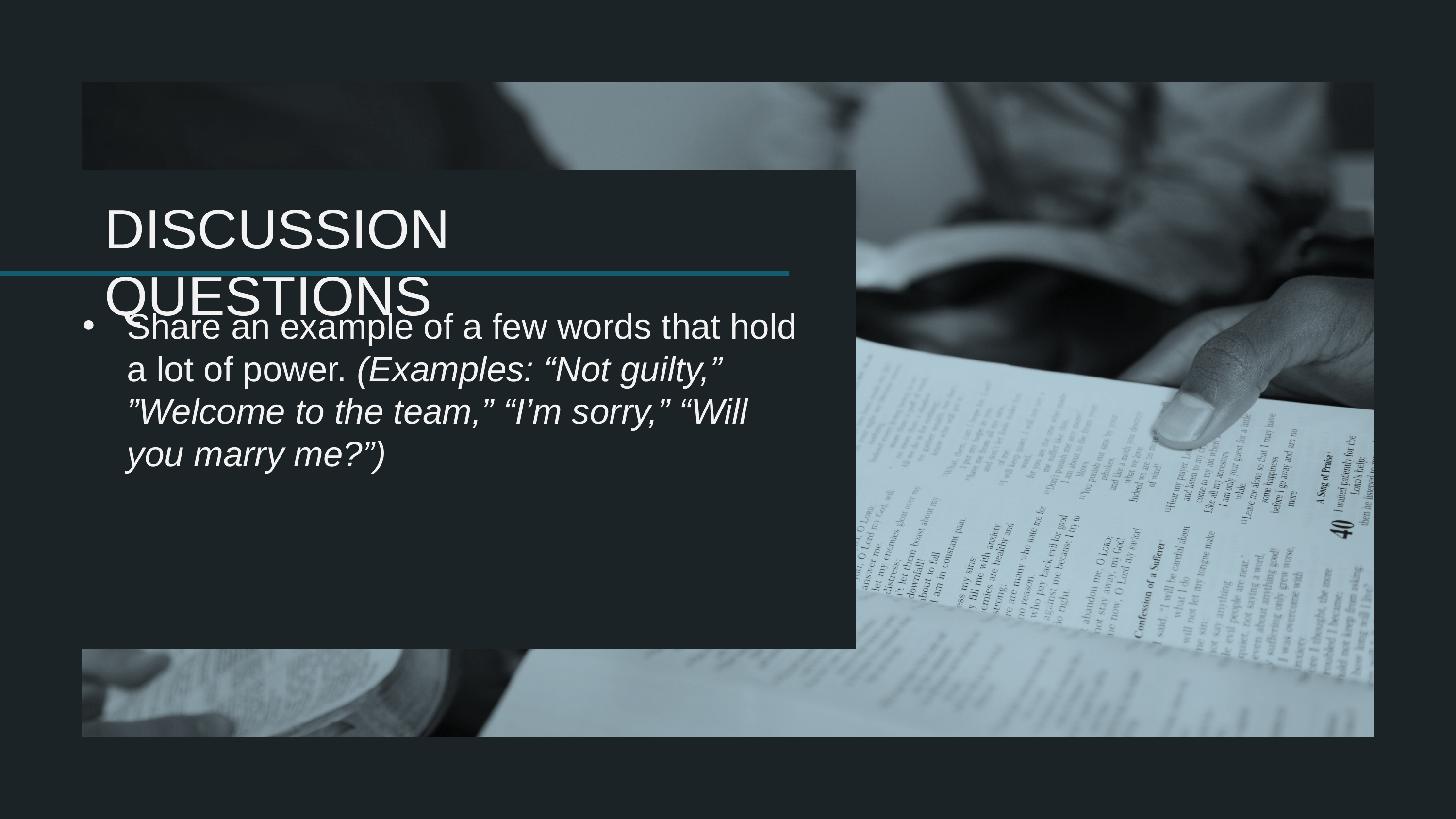

Share an example of a few words that hold a lot of power. (Examples: “Not guilty,” ”Welcome to the team,” “I’m sorry,” “Will you marry me?”)